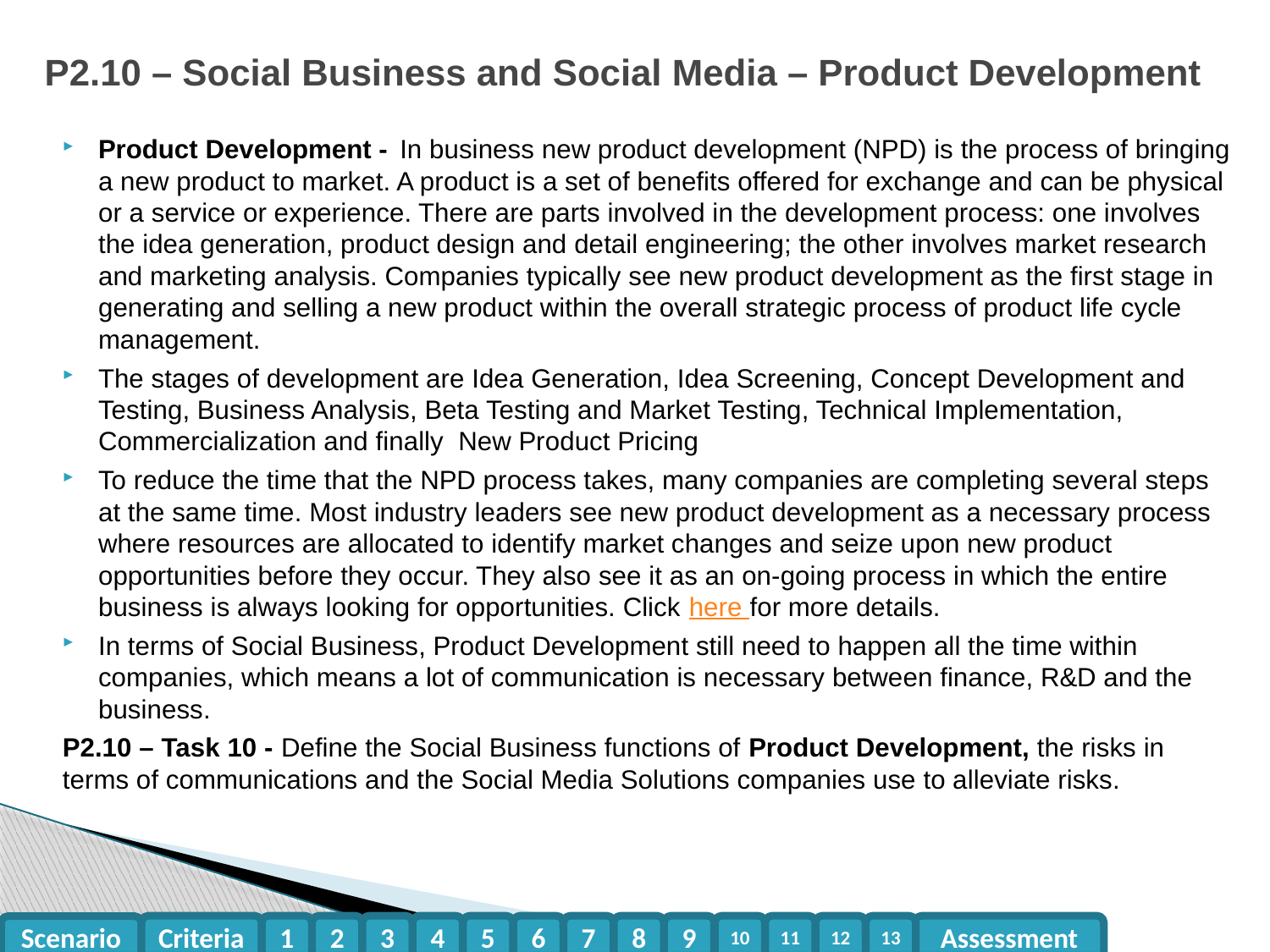

# P2.10 – Social Business and Social Media – Product Development
Product Development -  In business new product development (NPD) is the process of bringing a new product to market. A product is a set of benefits offered for exchange and can be physical or a service or experience. There are parts involved in the development process: one involves the idea generation, product design and detail engineering; the other involves market research and marketing analysis. Companies typically see new product development as the first stage in generating and selling a new product within the overall strategic process of product life cycle management.
The stages of development are Idea Generation, Idea Screening, Concept Development and Testing, Business Analysis, Beta Testing and Market Testing, Technical Implementation, Commercialization and finally  New Product Pricing
To reduce the time that the NPD process takes, many companies are completing several steps at the same time. Most industry leaders see new product development as a necessary process where resources are allocated to identify market changes and seize upon new product opportunities before they occur. They also see it as an on-going process in which the entire business is always looking for opportunities. Click here for more details.
In terms of Social Business, Product Development still need to happen all the time within companies, which means a lot of communication is necessary between finance, R&D and the business.
P2.10 – Task 10 - Define the Social Business functions of Product Development, the risks in terms of communications and the Social Media Solutions companies use to alleviate risks.